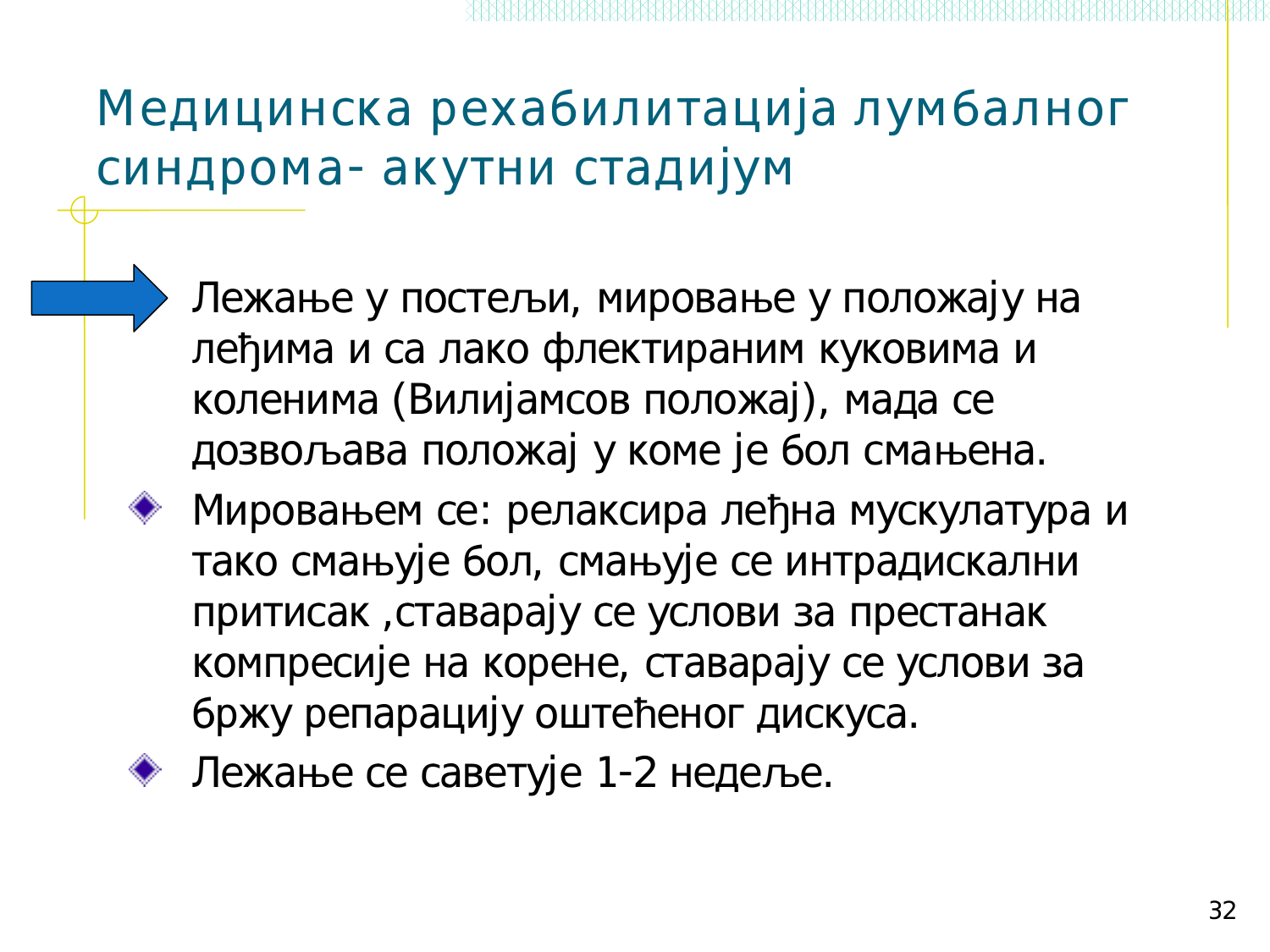

# Медицинска рехабилитација лумбалног синдрома- акутни стадијум

Лежање у постељи, мировање у положају на леђима и са лако флектираним куковима и коленима (Вилијамсов положај), мада се дозвољава положај у коме је бол смањена.
Мировањем се: релаксира леђна мускулатура и тако смањује бол, смањује се интрадискални притисак ,ставарају се услови за престанак компресије на корене, ставарају се услови за бржу репарацију оштећеног дискуса.
Лежање се саветује 1-2 недеље.
32